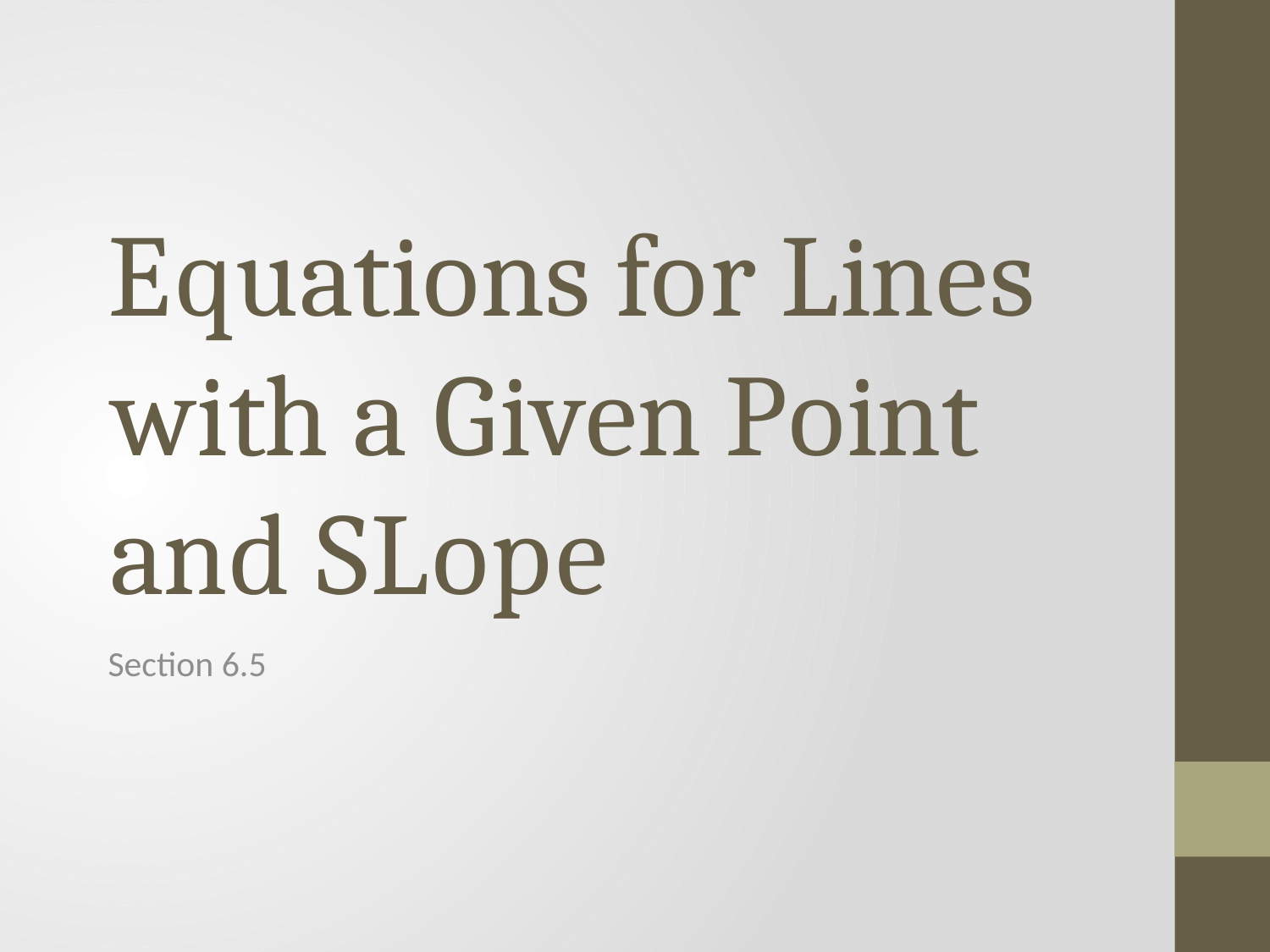

# Equations for Lines with a Given Point and SLope
Section 6.5